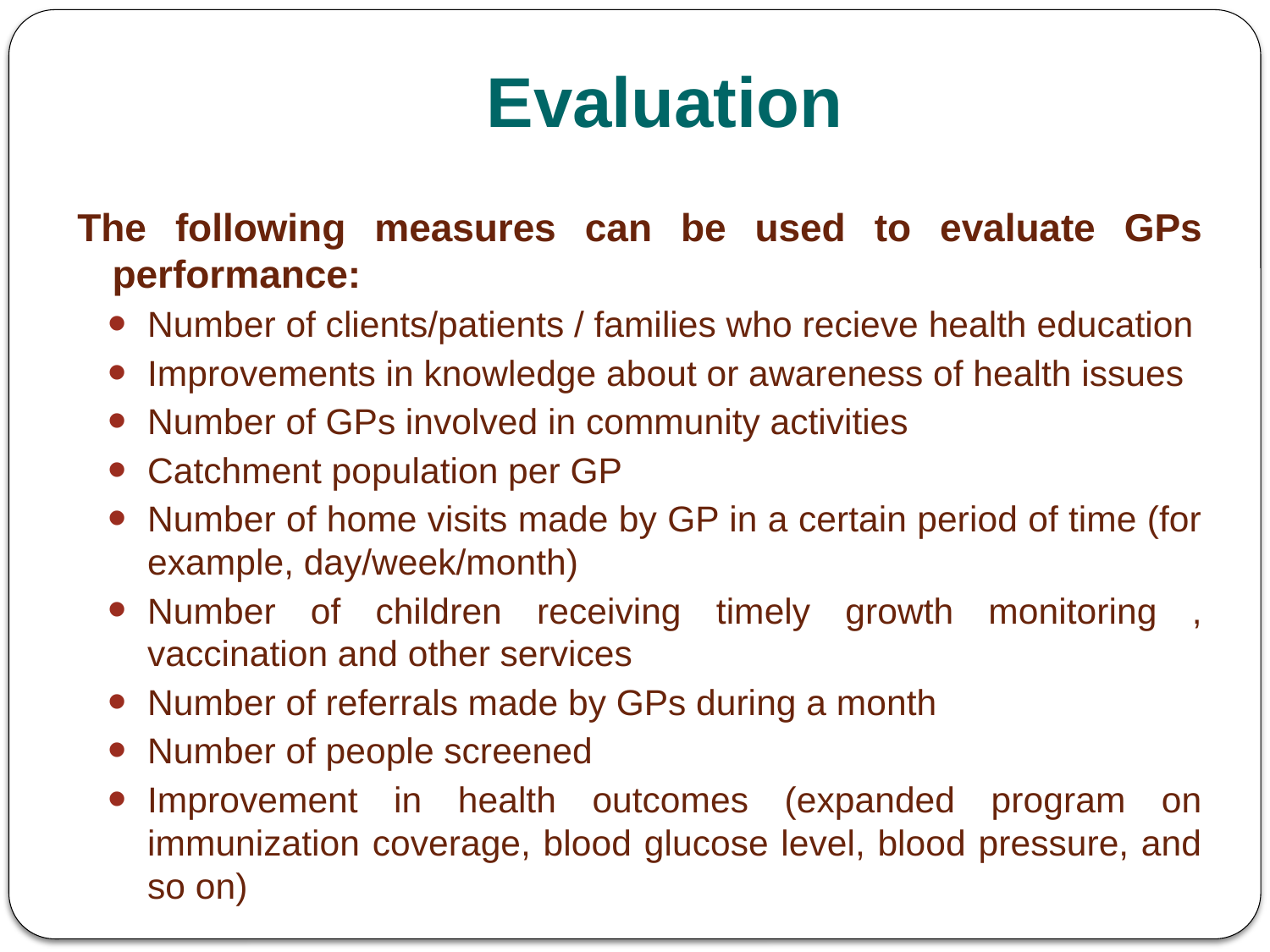

# Evaluation
The following measures can be used to evaluate GPs performance:
Number of clients/patients / families who recieve health education
Improvements in knowledge about or awareness of health issues
Number of GPs involved in community activities
Catchment population per GP
Number of home visits made by GP in a certain period of time (for example, day/week/month)
Number of children receiving timely growth monitoring , vaccination and other services
Number of referrals made by GPs during a month
Number of people screened
Improvement in health outcomes (expanded program on immunization coverage, blood glucose level, blood pressure, and so on)